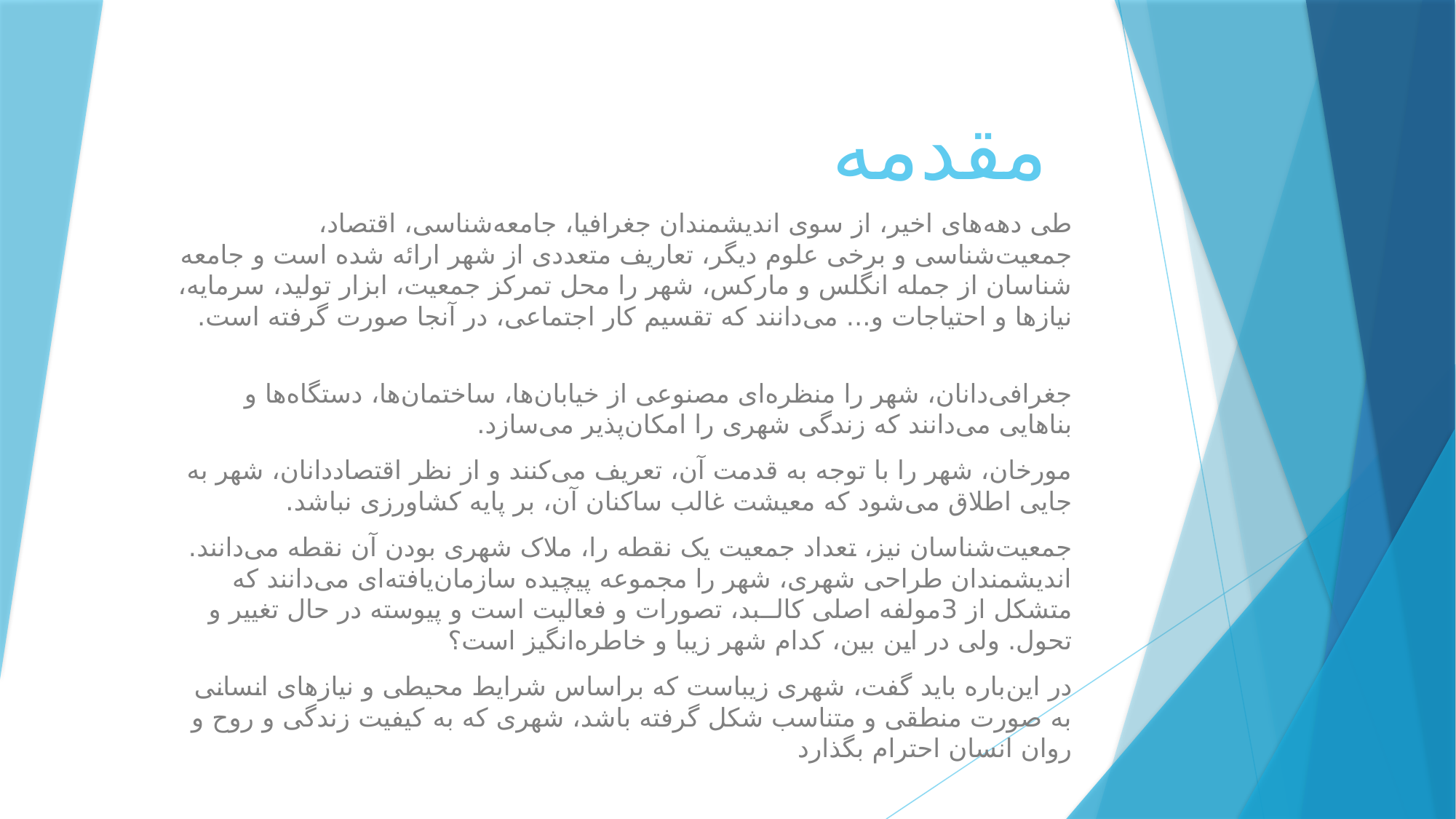

# مقدمه
طی دهه‌های اخیر، از سوی اندیشمندان جغرافیا، جامعه‌شناسی، اقتصاد، جمعیت‌شناسی و برخی علوم دیگر، تعاریف متعددی از شهر ارائه شده ‌است و جامعه ‌شناسان از جمله انگلس و مارکس، شهر را محل تمرکز جمعیت، ابزار تولید، سرمایه، نیازها و احتیاجات و... می‌دانند که تقسیم کار اجتماعی، در آنجا صورت گرفته ‌است.
جغرافی‌دانان، شهر را منظره‌ای مصنوعی از خیابان‌ها، ساختمان‌ها، دستگاه‌ها و بناهایی می‌دانند که زندگی شهری را امکان‌پذیر می‌‌سازد.
مورخان، شهر را با توجه به قدمت آن، تعریف می‌‌کنند و از نظر اقتصاددانان، شهر به جایی اطلاق می‌شود که معیشت غالب ساکنان آن، بر پایه کشاورزی نباشد.
جمعیت‌شناسان نیز، تعداد جمعیت یک نقطه را، ملاک شهری بودن آن نقطه می‌دانند. اندیشمندان طراحی شهری، شهر را مجموعه پیچیده سازمان‌یافته‌ای می‌دانند که متشکل از 3مولفه اصلی کالــبد، تصورات و فعالیت است و پیوسته در حال تغییر و تحول. ولی در این بین، کدام شهر زیبا و خاطره‌انگیز است؟
در این‌باره باید گفت، شهری زیباست که براساس شرایط محیطی و نیازهای انسانی به صورت منطقی و متناسب شکل گرفته باشد، شهری که به کیفیت زندگی و روح و روان انسان احترام بگذارد